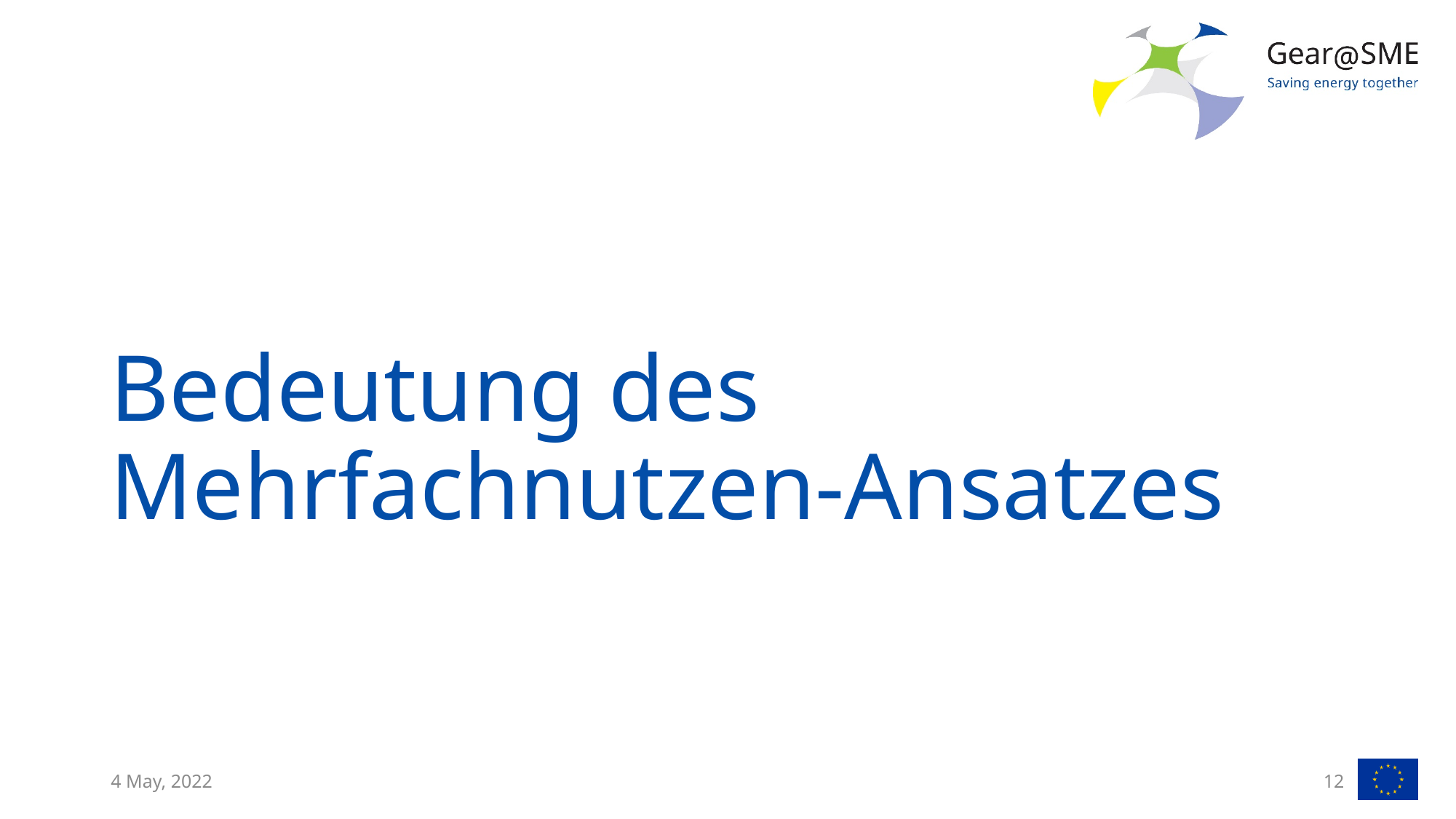

# Bedeutung des Mehrfachnutzen-Ansatzes

4 May, 2022
12